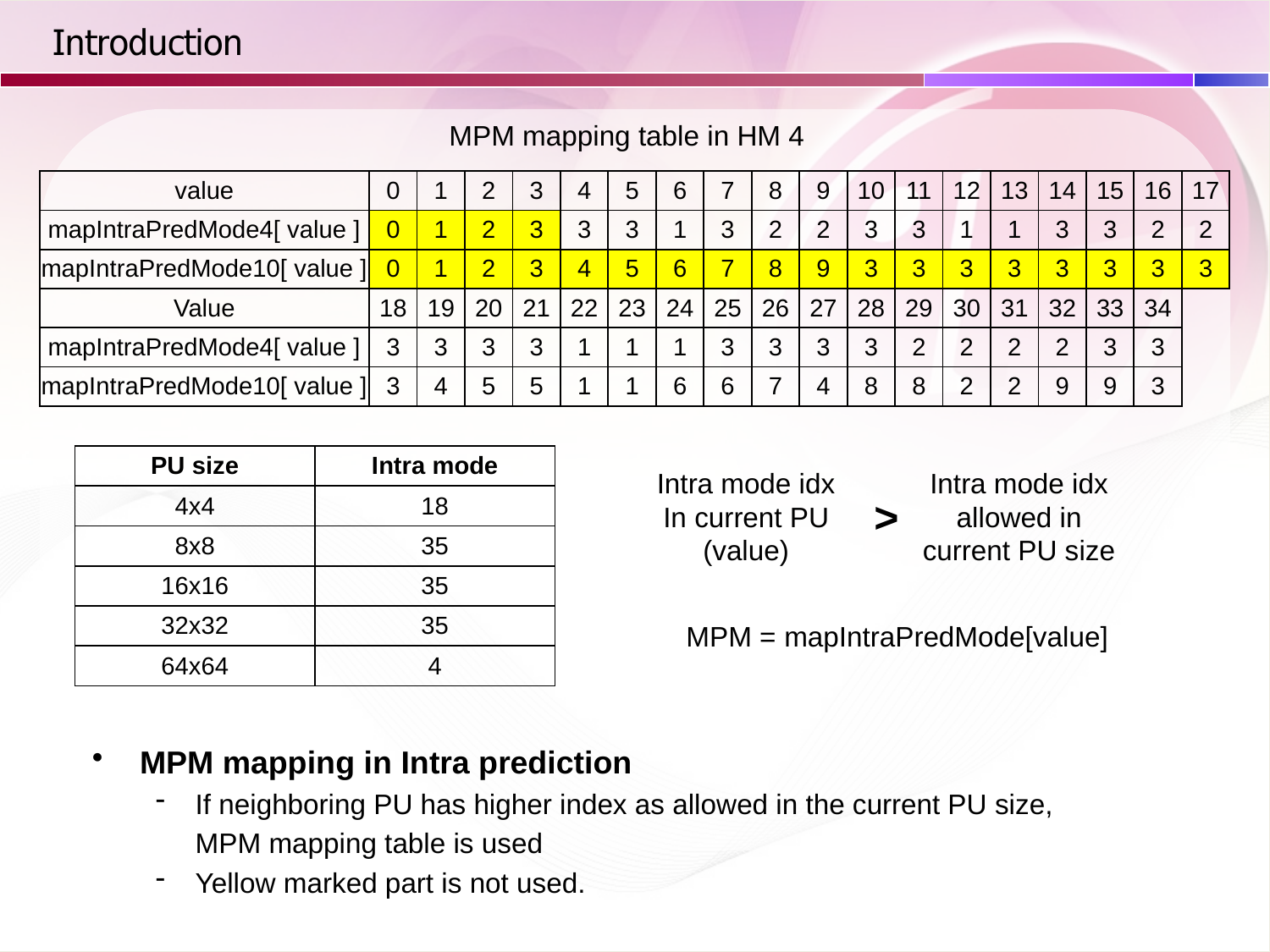

# Introduction
MPM mapping table in HM 4
| value | 0 | 1 | 2 | 3 | 4 | 5 | 6 | 7 | 8 | 9 | 10 | 11 | 12 | 13 | 14 | 15 | 16 | 17 |
| --- | --- | --- | --- | --- | --- | --- | --- | --- | --- | --- | --- | --- | --- | --- | --- | --- | --- | --- |
| mapIntraPredMode4[ value ] | 0 | 1 | 2 | 3 | 3 | 3 | 1 | 3 | 2 | 2 | 3 | 3 | 1 | 1 | 3 | 3 | 2 | 2 |
| mapIntraPredMode10[ value ] | 0 | 1 | 2 | 3 | 4 | 5 | 6 | 7 | 8 | 9 | 3 | 3 | 3 | 3 | 3 | 3 | 3 | 3 |
| Value | 18 | 19 | 20 | 21 | 22 | 23 | 24 | 25 | 26 | 27 | 28 | 29 | 30 | 31 | 32 | 33 | 34 |  |
| mapIntraPredMode4[ value ] | 3 | 3 | 3 | 3 | 1 | 1 | 1 | 3 | 3 | 3 | 3 | 2 | 2 | 2 | 2 | 3 | 3 |  |
| mapIntraPredMode10[ value ] | 3 | 4 | 5 | 5 | 1 | 1 | 6 | 6 | 7 | 4 | 8 | 8 | 2 | 2 | 9 | 9 | 3 |  |

Intra mode idx
In current PU
(value)
Intra mode idx
allowed in
current PU size
| PU size | Intra mode |
| --- | --- |
| 4x4 | 18 |
| 8x8 | 35 |
| 16x16 | 35 |
| 32x32 | 35 |
| 64x64 | 4 |
>
MPM = mapIntraPredMode[value]
MPM mapping in Intra prediction
If neighboring PU has higher index as allowed in the current PU size,
	MPM mapping table is used
Yellow marked part is not used.